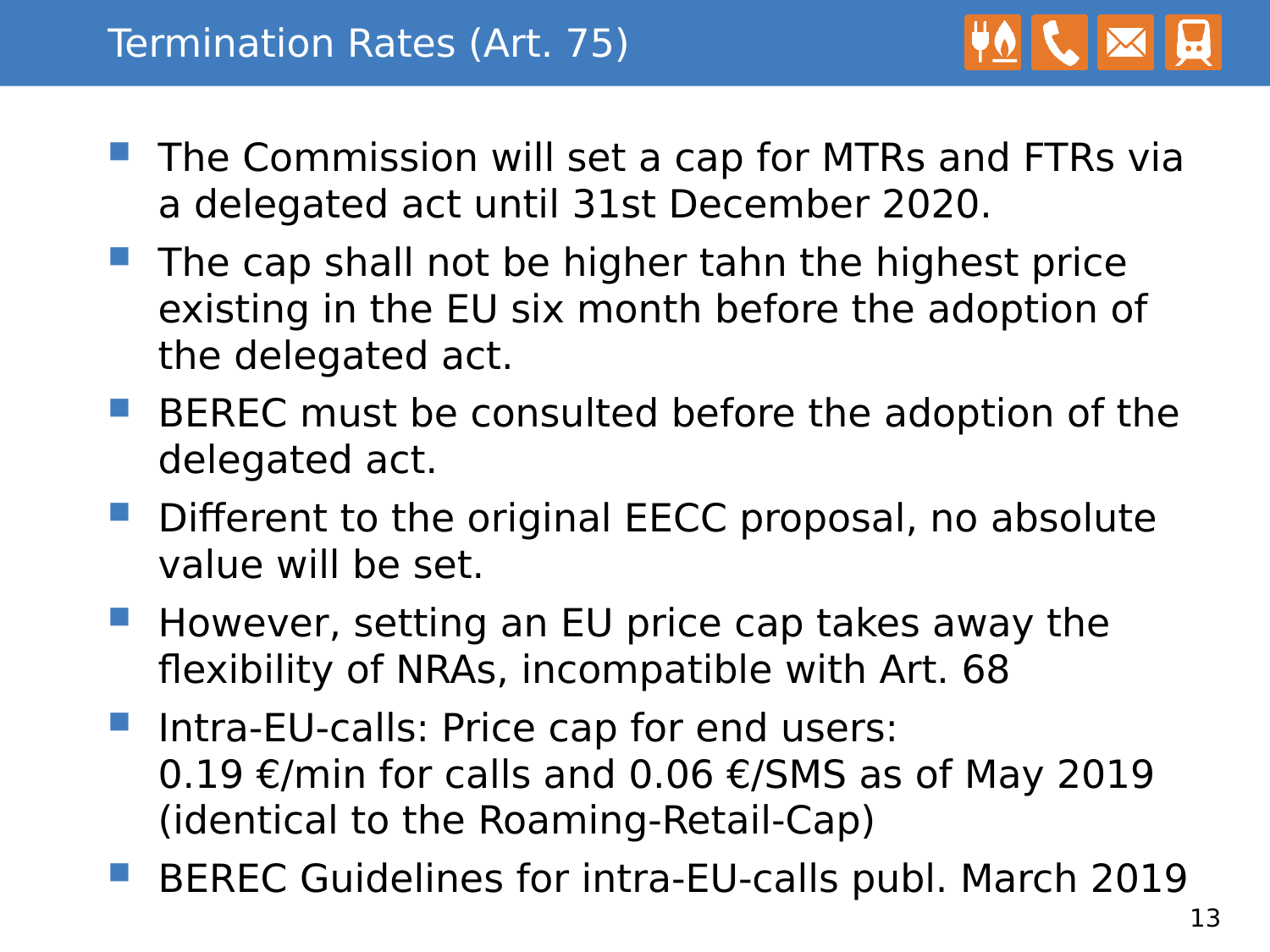

# Termination Rates (Art. 75)
The Commission will set a cap for MTRs and FTRs via a delegated act until 31st December 2020.
The cap shall not be higher tahn the highest price existing in the EU six month before the adoption of the delegated act.
BEREC must be consulted before the adoption of the delegated act.
Different to the original EECC proposal, no absolute value will be set.
However, setting an EU price cap takes away the flexibility of NRAs, incompatible with Art. 68
Intra-EU-calls: Price cap for end users:
0.19 €/min for calls and 0.06 €/SMS as of May 2019 (identical to the Roaming-Retail-Cap)
BEREC Guidelines for intra-EU-calls publ. March 2019

13